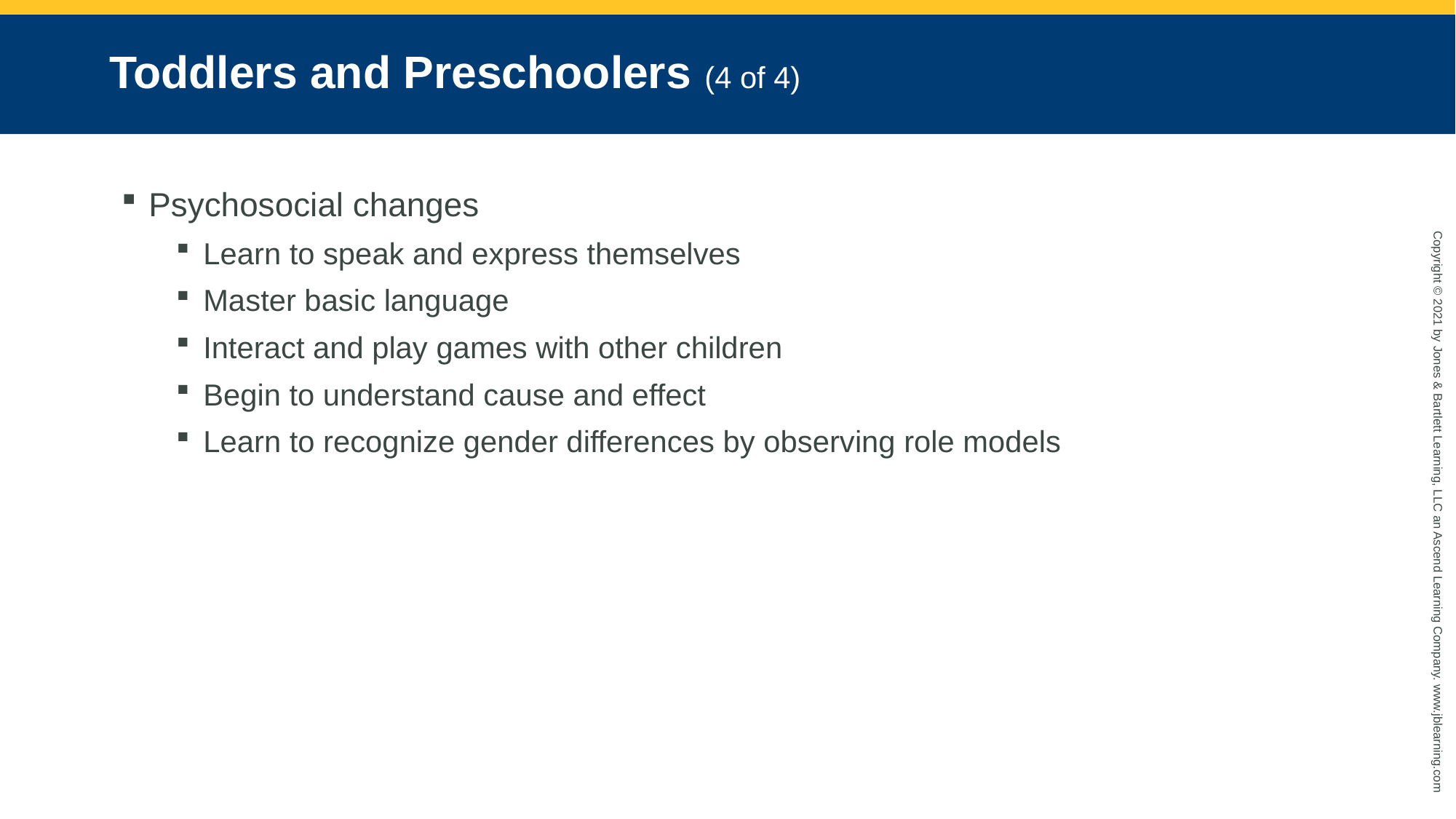

# Toddlers and Preschoolers (4 of 4)
Psychosocial changes
Learn to speak and express themselves
Master basic language
Interact and play games with other children
Begin to understand cause and effect
Learn to recognize gender differences by observing role models